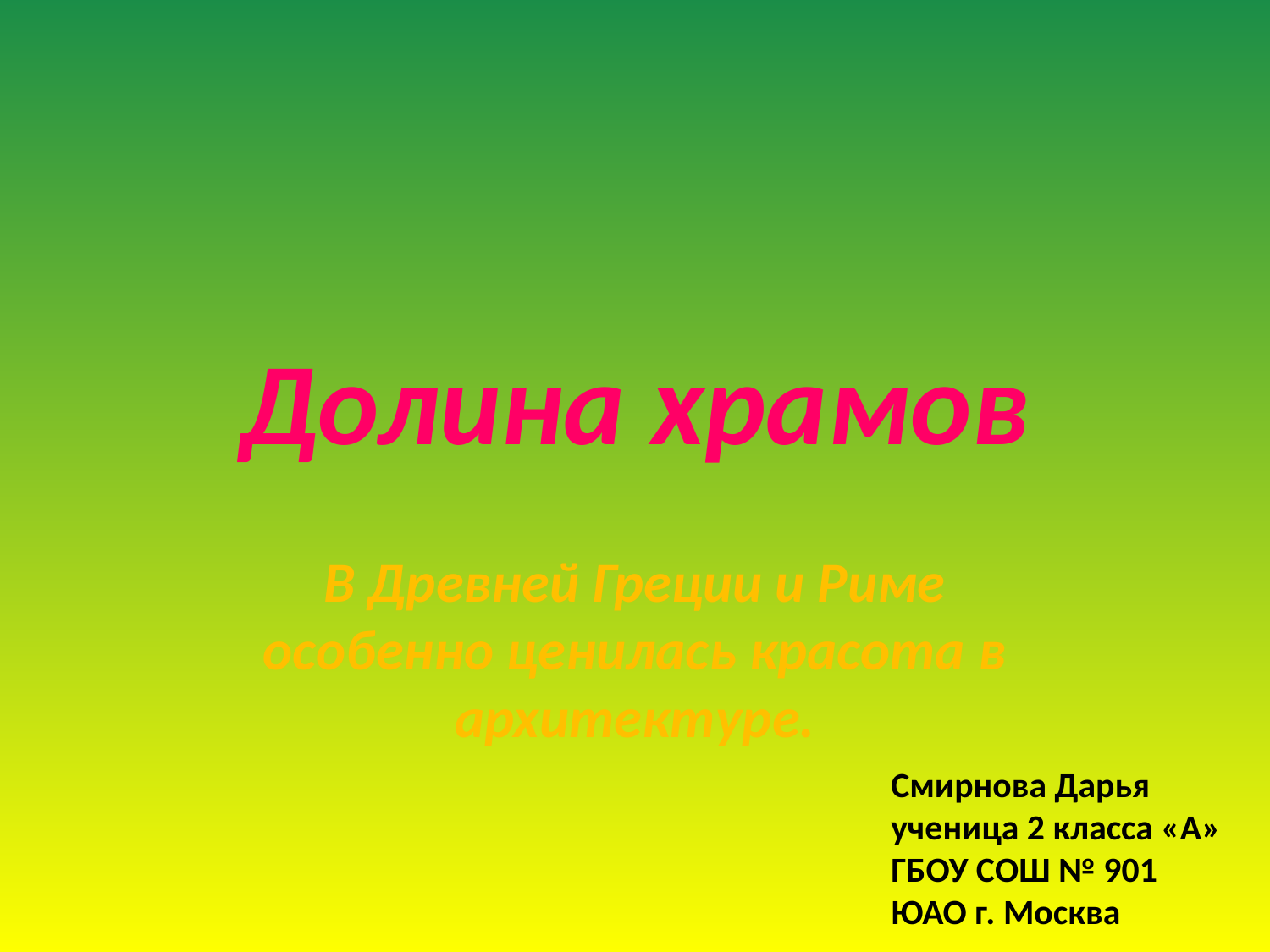

# Долина храмов
В Древней Греции и Риме особенно ценилась красота в архитектуре.
Смирнова Дарья
ученица 2 класса «А»
ГБОУ СОШ № 901
ЮАО г. Москва